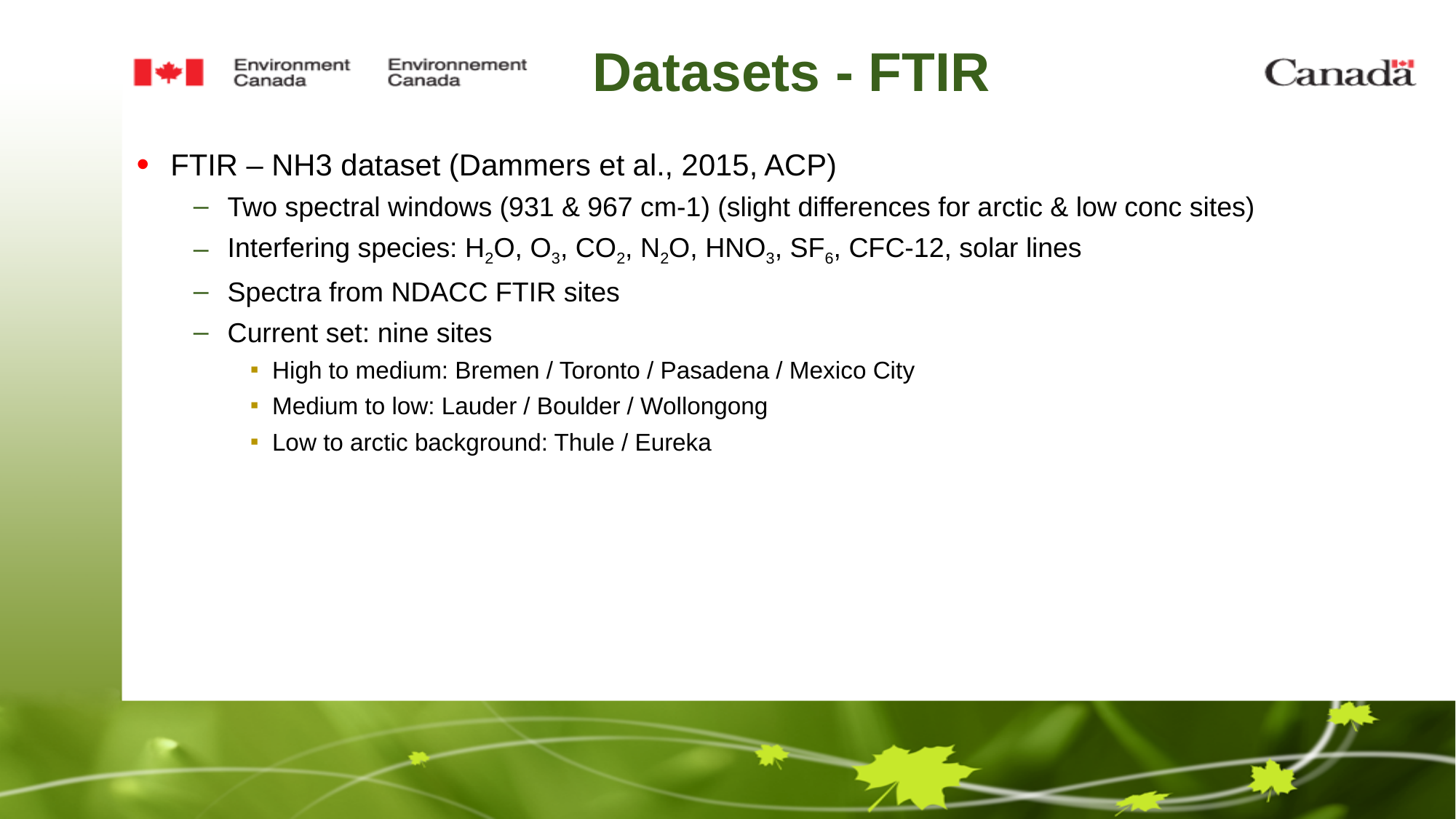

# Datasets - FTIR
FTIR – NH3 dataset (Dammers et al., 2015, ACP)
Two spectral windows (931 & 967 cm-1) (slight differences for arctic & low conc sites)
Interfering species: H2O, O3, CO2, N2O, HNO3, SF6, CFC-12, solar lines
Spectra from NDACC FTIR sites
Current set: nine sites
High to medium: Bremen / Toronto / Pasadena / Mexico City
Medium to low: Lauder / Boulder / Wollongong
Low to arctic background: Thule / Eureka